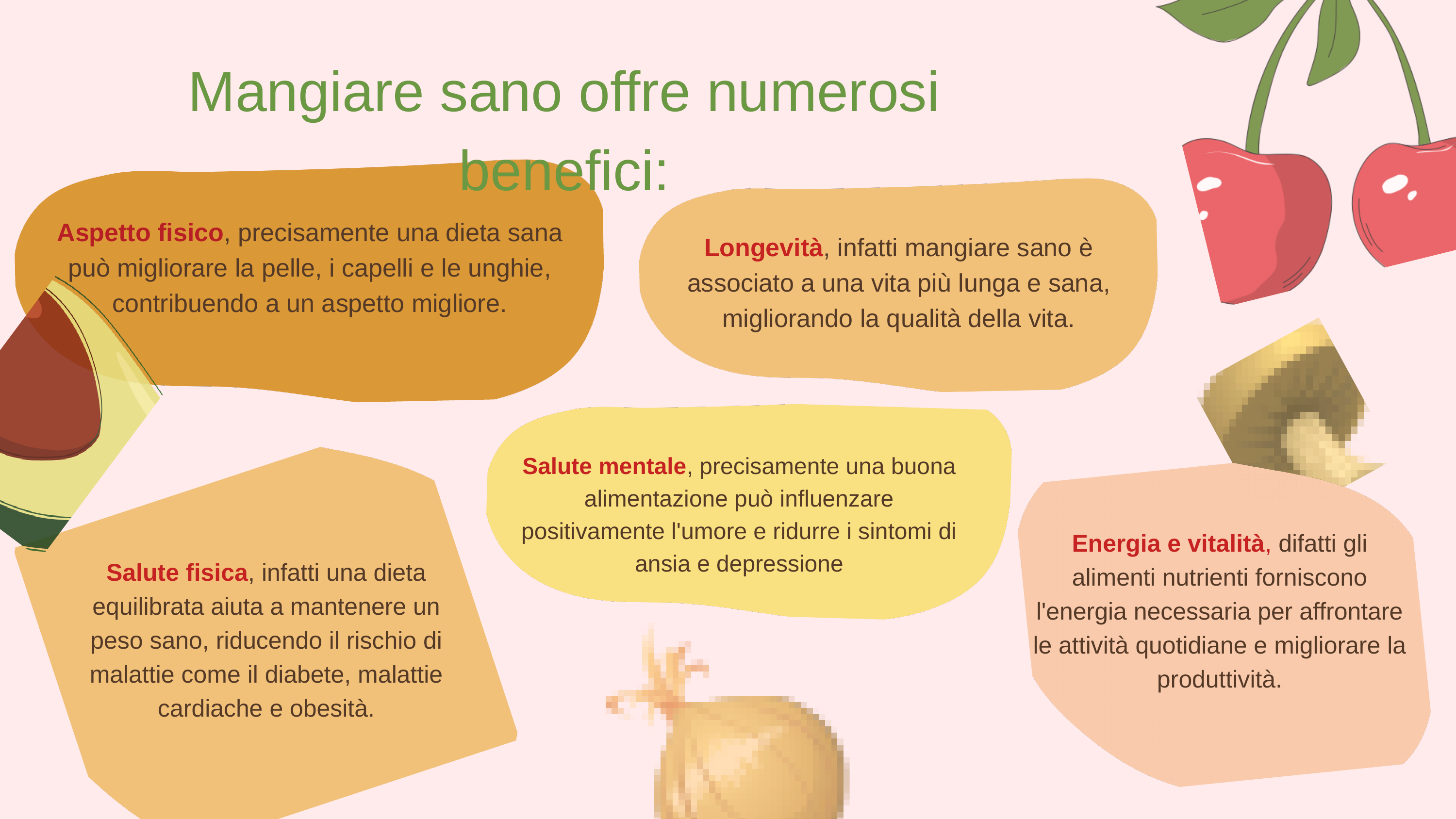

Mangiare sano offre numerosi benefici:

Aspetto fisico, precisamente una dieta sana può migliorare la pelle, i capelli e le unghie, contribuendo a un aspetto migliore.
Longevità, infatti mangiare sano è associato a una vita più lunga e sana, migliorando la qualità della vita.

Salute mentale, precisamente una buona alimentazione può influenzare
positivamente l'umore e ridurre i sintomi di ansia e depressione

Energia e vitalità, difatti gli alimenti nutrienti forniscono l'energia necessaria per affrontare le attività quotidiane e migliorare la produttività.
Salute fisica, infatti una dieta equilibrata aiuta a mantenere un peso sano, riducendo il rischio di malattie come il diabete, malattie cardiache e obesità.